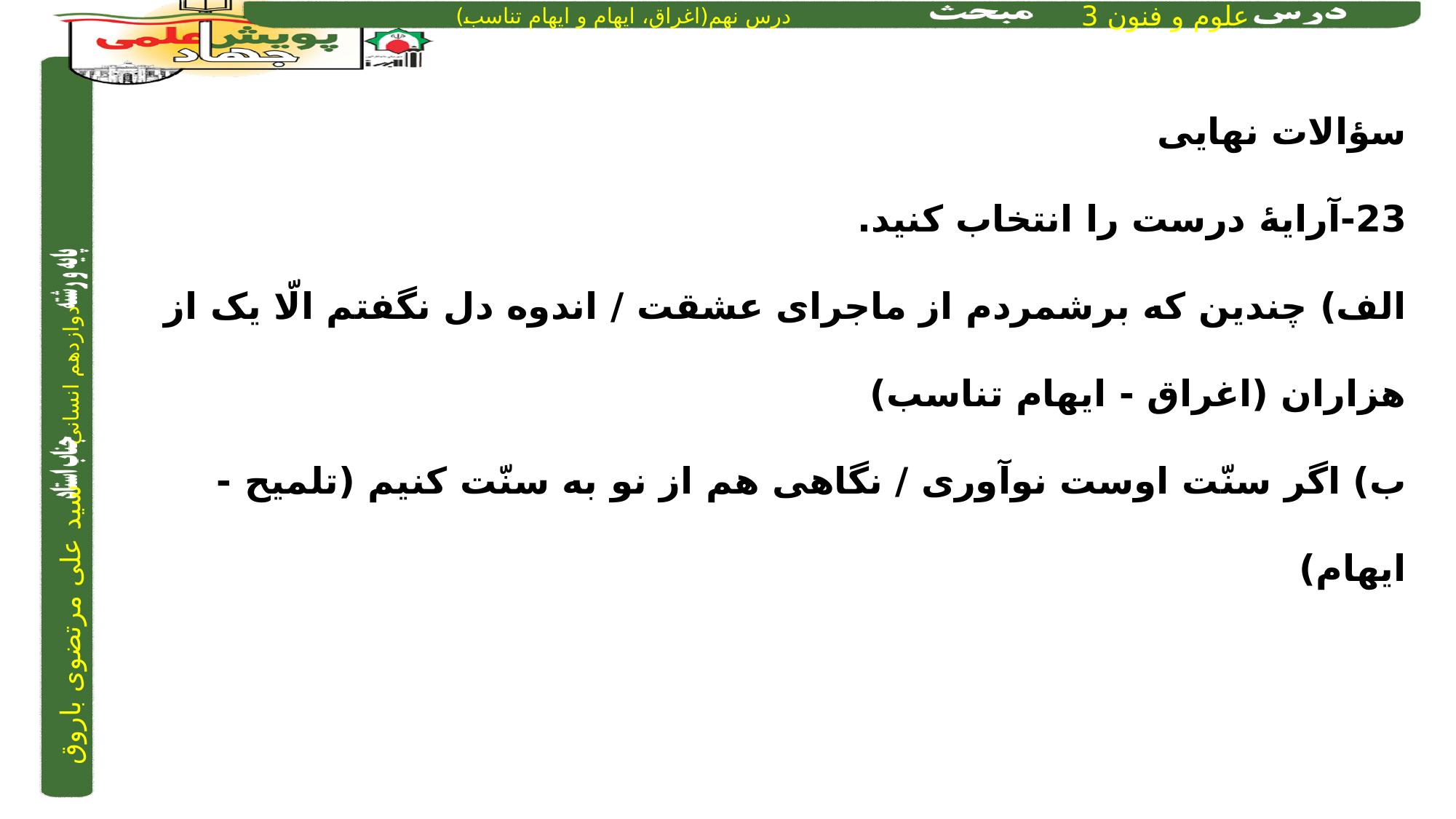

سؤالات نهایی
23-آرایۀ درست را انتخاب کنید.
الف) چندین که برشمردم از ماجرای عشقت / اندوه دل نگفتم الّا یک از هزاران (اغراق - ایهام تناسب)
ب) اگر سنّت اوست نوآوری / نگاهی هم از نو به سنّت کنیم (تلمیح - ایهام)